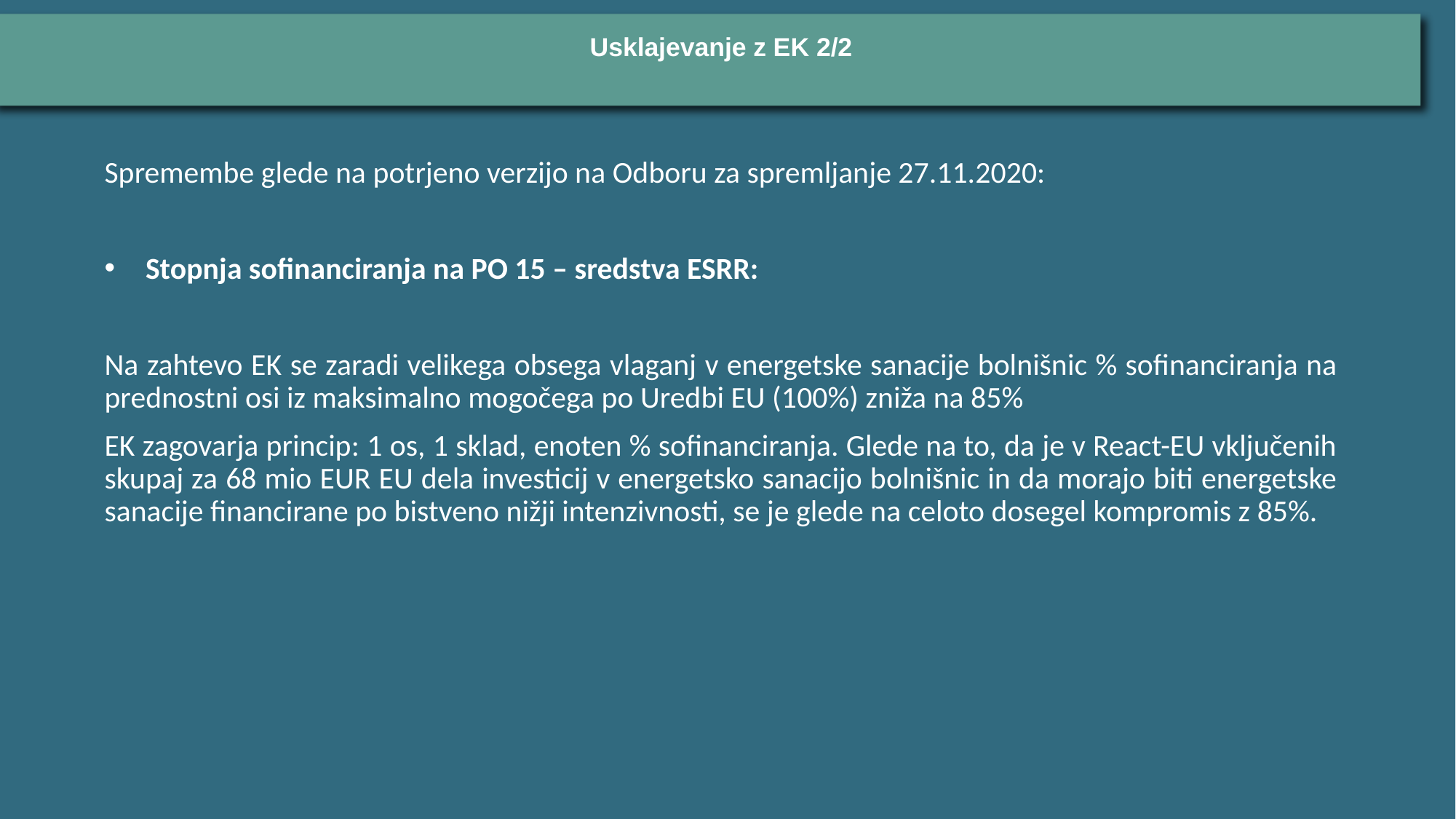

Usklajevanje z EK 2/2

Spremembe glede na potrjeno verzijo na Odboru za spremljanje 27.11.2020:

Stopnja sofinanciranja na PO 15 – sredstva ESRR:

Na zahtevo EK se zaradi velikega obsega vlaganj v energetske sanacije bolnišnic % sofinanciranja na prednostni osi iz maksimalno mogočega po Uredbi EU (100%) zniža na 85%
EK zagovarja princip: 1 os, 1 sklad, enoten % sofinanciranja. Glede na to, da je v React-EU vključenih skupaj za 68 mio EUR EU dela investicij v energetsko sanacijo bolnišnic in da morajo biti energetske sanacije financirane po bistveno nižji intenzivnosti, se je glede na celoto dosegel kompromis z 85%.